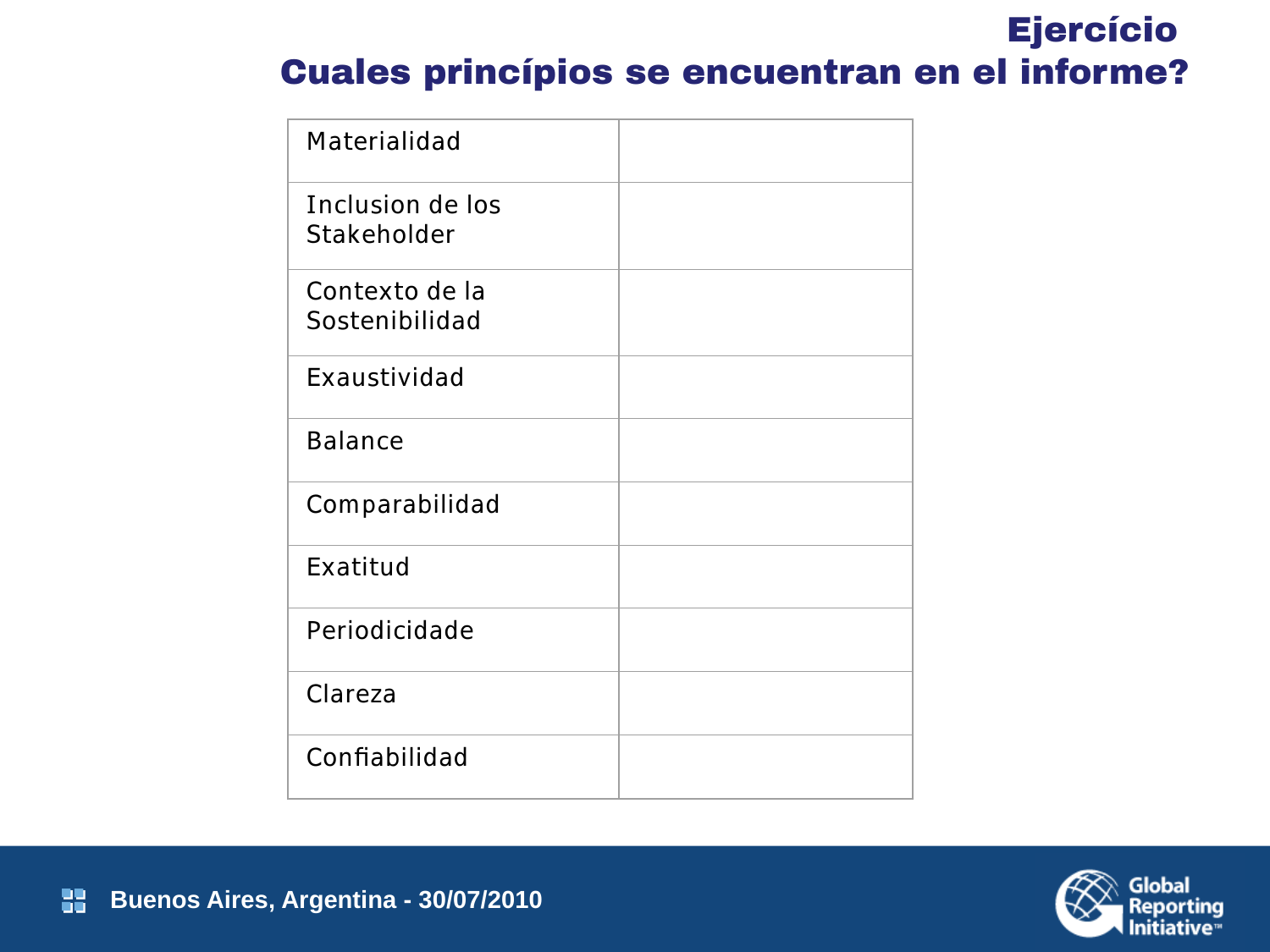

# Ejercício Cuales princípios se encuentran en el informe?

Materialidad

Inclusion de los Stakeholder

Contexto de la Sostenibilidad

Exaustividad

Balance

Comparabilidad

Exatitud

Periodicidade

Clareza

Confiabilidad